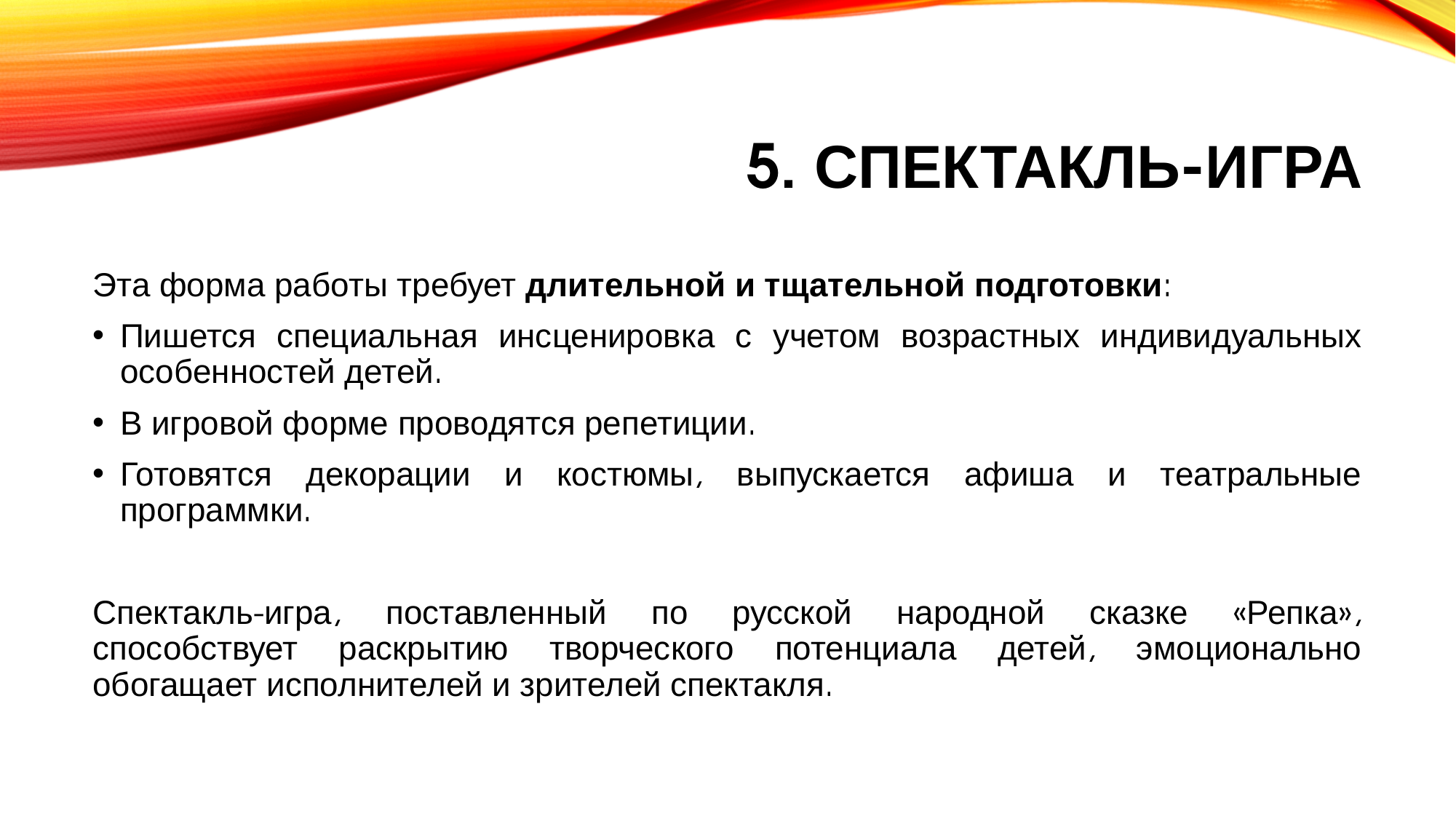

# 5. Спектакль-игра
Эта форма работы требует длительной и тщательной подготовки:
Пишется специальная инсценировка с учетом возрастных индивидуальных особенностей детей.
В игровой форме проводятся репетиции.
Готовятся декорации и костюмы, выпускается афиша и театральные программки.

Спектакль-игра, поставленный по русской народной сказке «Репка», способствует раскрытию творческого потенциала детей, эмоционально обогащает исполнителей и зрителей спектакля.